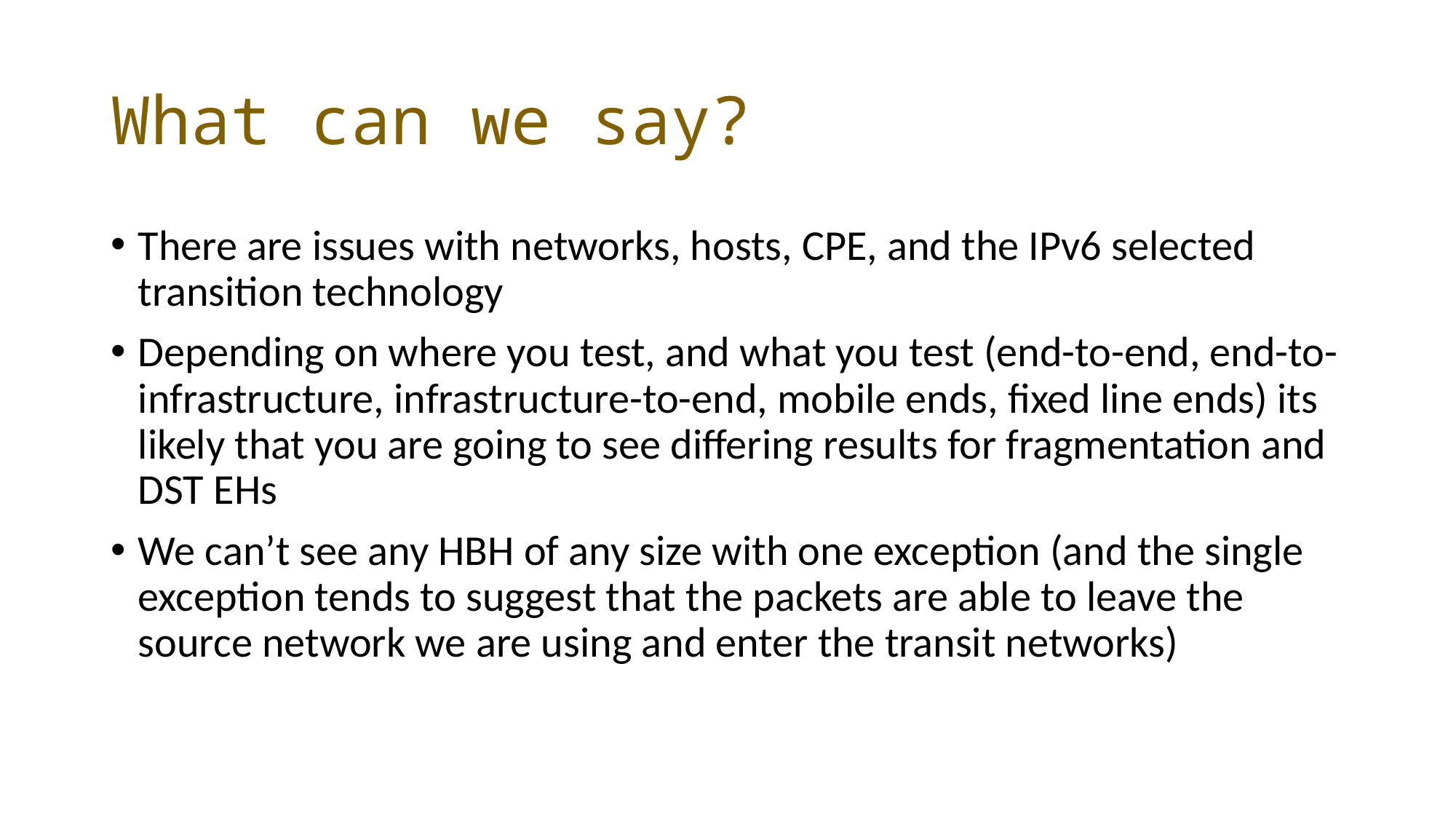

# What can we say?
There are issues with networks, hosts, CPE, and the IPv6 selected transition technology
Depending on where you test, and what you test (end-to-end, end-to-infrastructure, infrastructure-to-end, mobile ends, fixed line ends) its likely that you are going to see differing results for fragmentation and DST EHs
We can’t see any HBH of any size with one exception (and the single exception tends to suggest that the packets are able to leave the source network we are using and enter the transit networks)